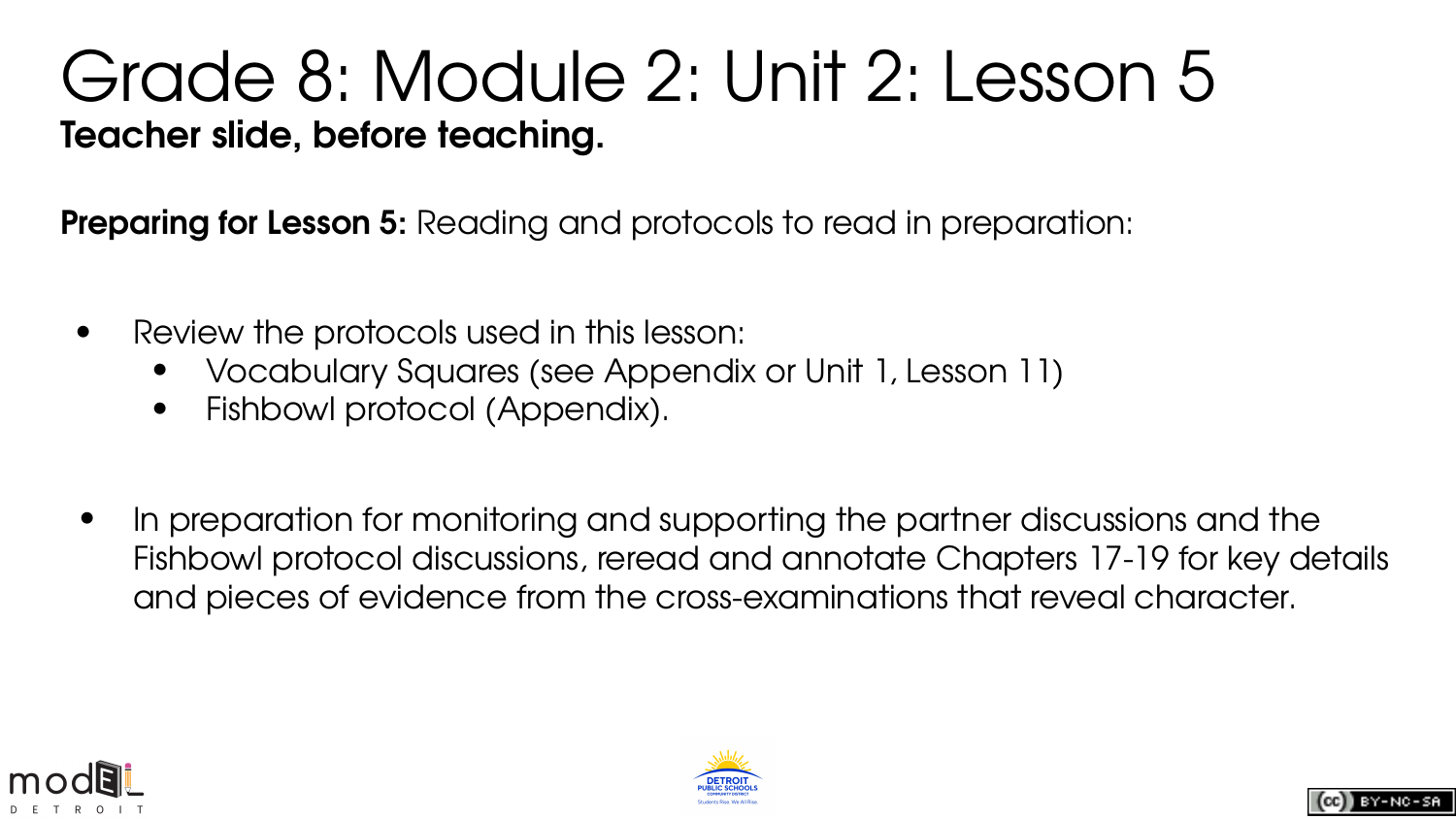

# Grade 8: Module 2: Unit 2: Lesson 5
Teacher slide, before teaching.
Preparing for Lesson 5: Reading and protocols to read in preparation:

Review the protocols used in this lesson:
Vocabulary Squares (see Appendix or Unit 1, Lesson 11)
Fishbowl protocol (Appendix).

In preparation for monitoring and supporting the partner discussions and the Fishbowl protocol discussions, reread and annotate Chapters 17-19 for key details and pieces of evidence from the cross-examinations that reveal character.